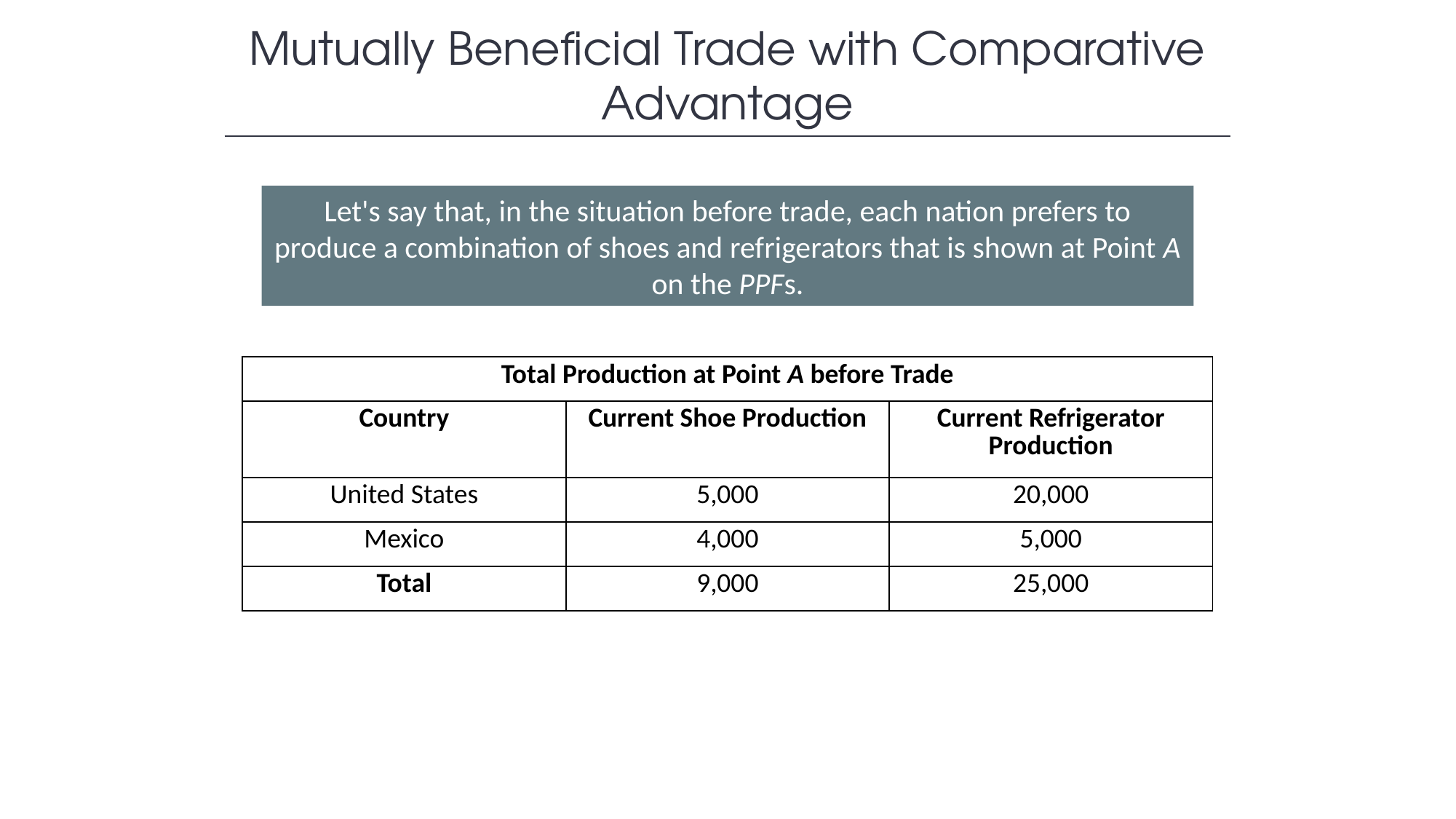

Mutually Beneficial Trade with Comparative Advantage
Let's say that, in the situation before trade, each nation prefers to produce a combination of shoes and refrigerators that is shown at Point A on the PPFs.
| Total Production at Point A before Trade |  |  |
| --- | --- | --- |
| Country | Current Shoe Production | Current Refrigerator Production |
| United States | 5,000 | 20,000 |
| Mexico | 4,000 | 5,000 |
| Total | 9,000 | 25,000 |